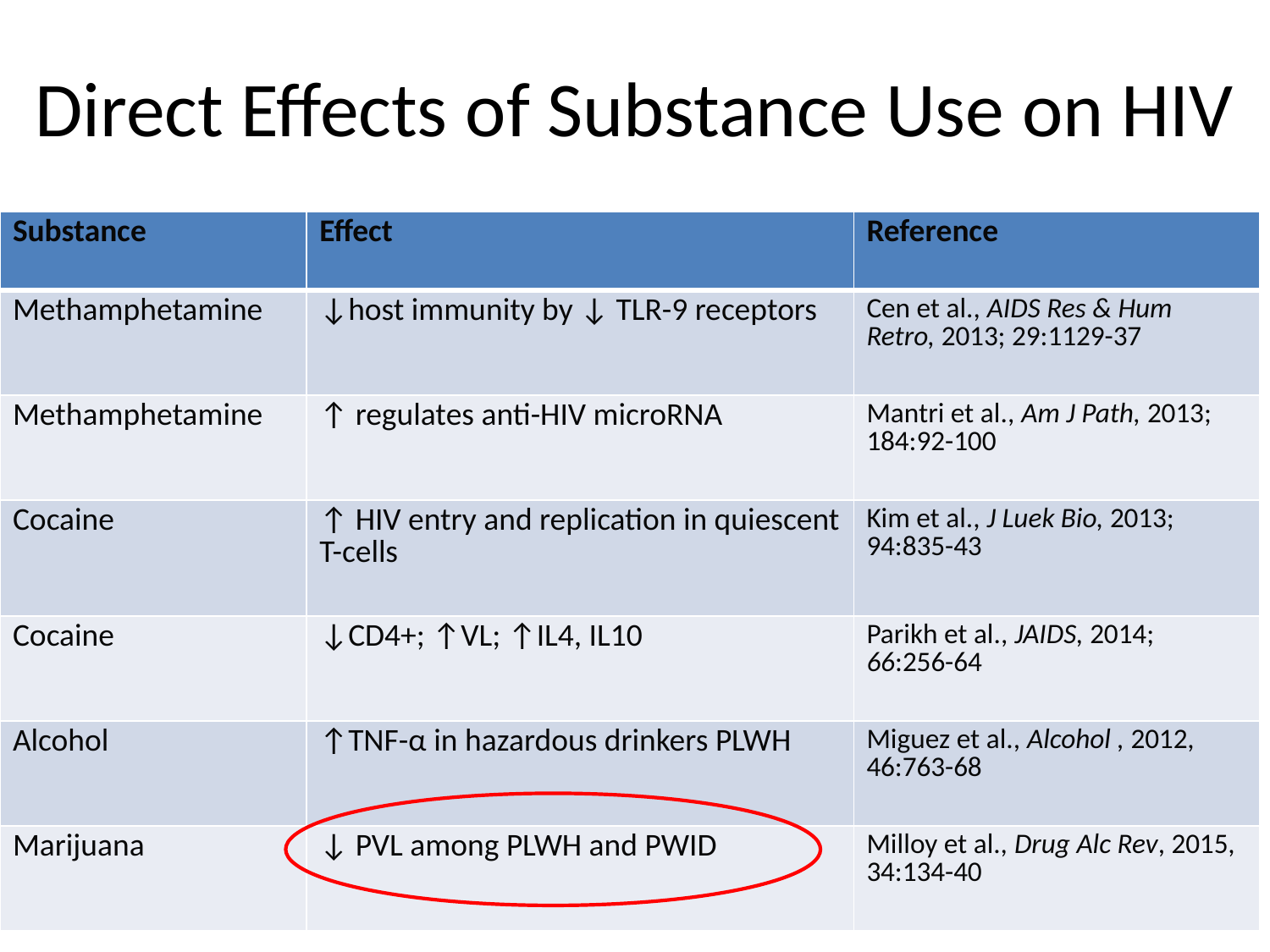

Direct Effects of Substance Use on HIV
| Substance | Effect | Reference |
| --- | --- | --- |
| Methamphetamine | ↓host immunity by ↓ TLR-9 receptors | Cen et al., AIDS Res & Hum Retro, 2013; 29:1129-37 |
| Methamphetamine | ↑ regulates anti-HIV microRNA | Mantri et al., Am J Path, 2013; 184:92-100 |
| Cocaine | ↑ HIV entry and replication in quiescent T-cells | Kim et al., J Luek Bio, 2013; 94:835-43 |
| Cocaine | ↓CD4+; ↑VL; ↑IL4, IL10 | Parikh et al., JAIDS, 2014; 66:256-64 |
| Alcohol | ↑TNF-α in hazardous drinkers PLWH | Miguez et al., Alcohol , 2012, 46:763-68 |
| Marijuana | ↓ PVL among PLWH and PWID | Milloy et al., Drug Alc Rev, 2015, 34:134-40 |